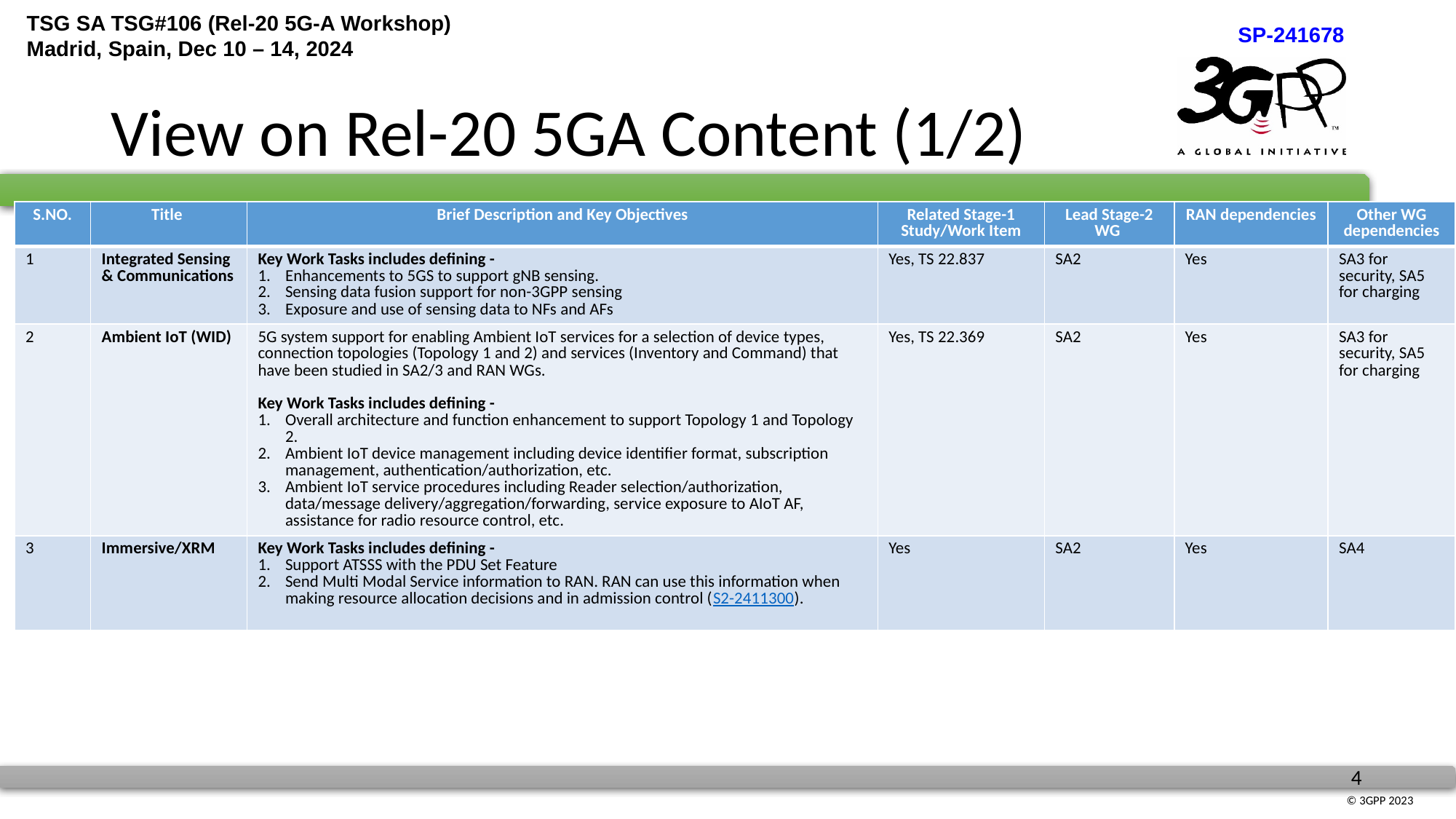

# View on Rel-20 5GA Content (1/2)
| S.NO. | Title | Brief Description and Key Objectives | Related Stage-1 Study/Work Item | Lead Stage-2 WG | RAN dependencies | Other WG dependencies |
| --- | --- | --- | --- | --- | --- | --- |
| 1 | Integrated Sensing & Communications | Key Work Tasks includes defining - Enhancements to 5GS to support gNB sensing. Sensing data fusion support for non-3GPP sensing Exposure and use of sensing data to NFs and AFs | Yes, TS 22.837 | SA2 | Yes | SA3 for security, SA5 for charging |
| 2 | Ambient IoT (WID) | 5G system support for enabling Ambient IoT services for a selection of device types, connection topologies (Topology 1 and 2) and services (Inventory and Command) that have been studied in SA2/3 and RAN WGs. Key Work Tasks includes defining - Overall architecture and function enhancement to support Topology 1 and Topology 2. Ambient IoT device management including device identifier format, subscription management, authentication/authorization, etc. Ambient IoT service procedures including Reader selection/authorization, data/message delivery/aggregation/forwarding, service exposure to AIoT AF, assistance for radio resource control, etc. | Yes, TS 22.369 | SA2 | Yes | SA3 for security, SA5 for charging |
| 3 | Immersive/XRM | Key Work Tasks includes defining - Support ATSSS with the PDU Set Feature Send Multi Modal Service information to RAN. RAN can use this information when making resource allocation decisions and in admission control (S2-2411300). | Yes | SA2 | Yes | SA4 |